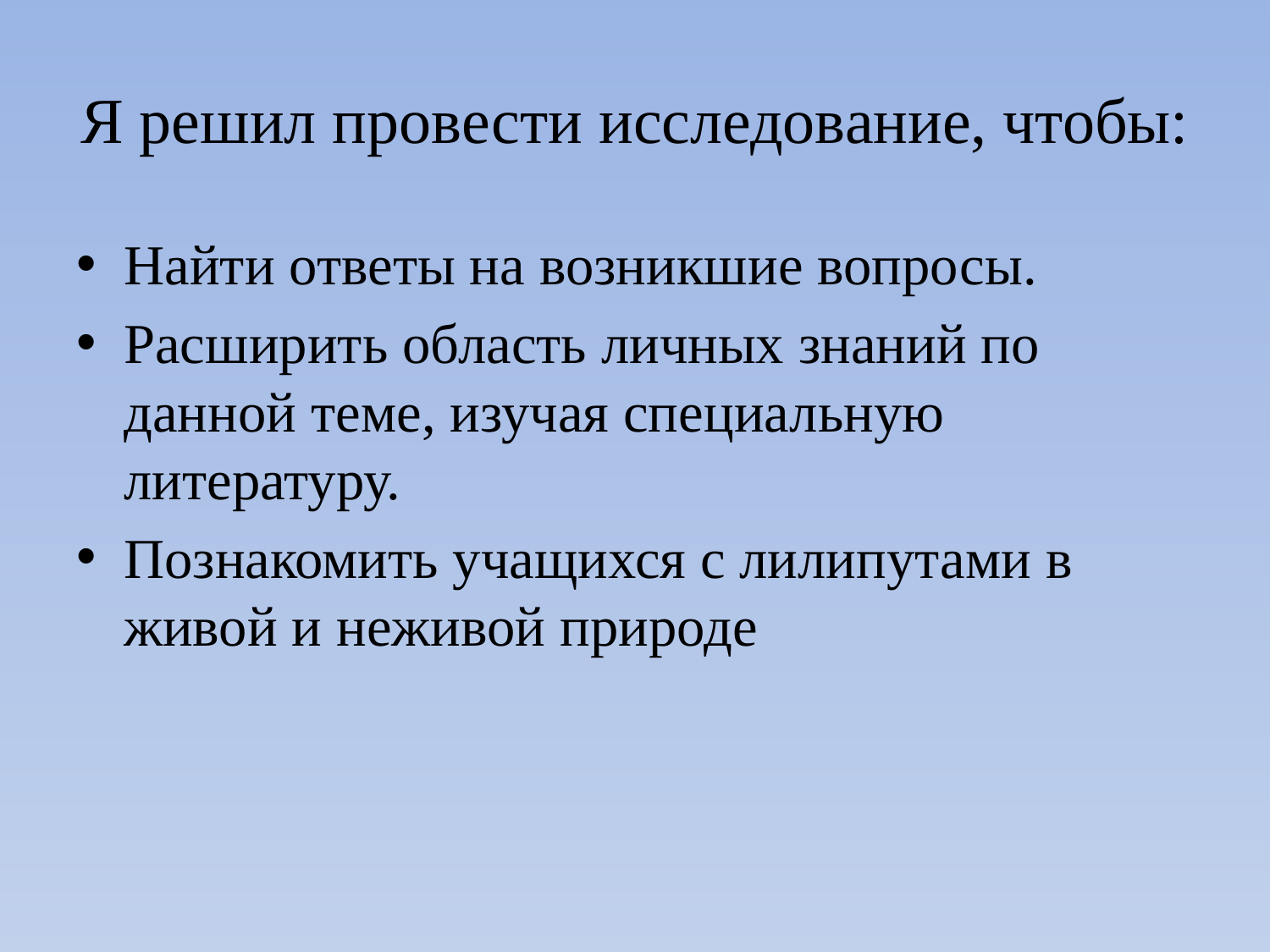

# Я решил провести исследование, чтобы:
Найти ответы на возникшие вопросы.
Расширить область личных знаний по данной теме, изучая специальную литературу.
Познакомить учащихся с лилипутами в живой и неживой природе